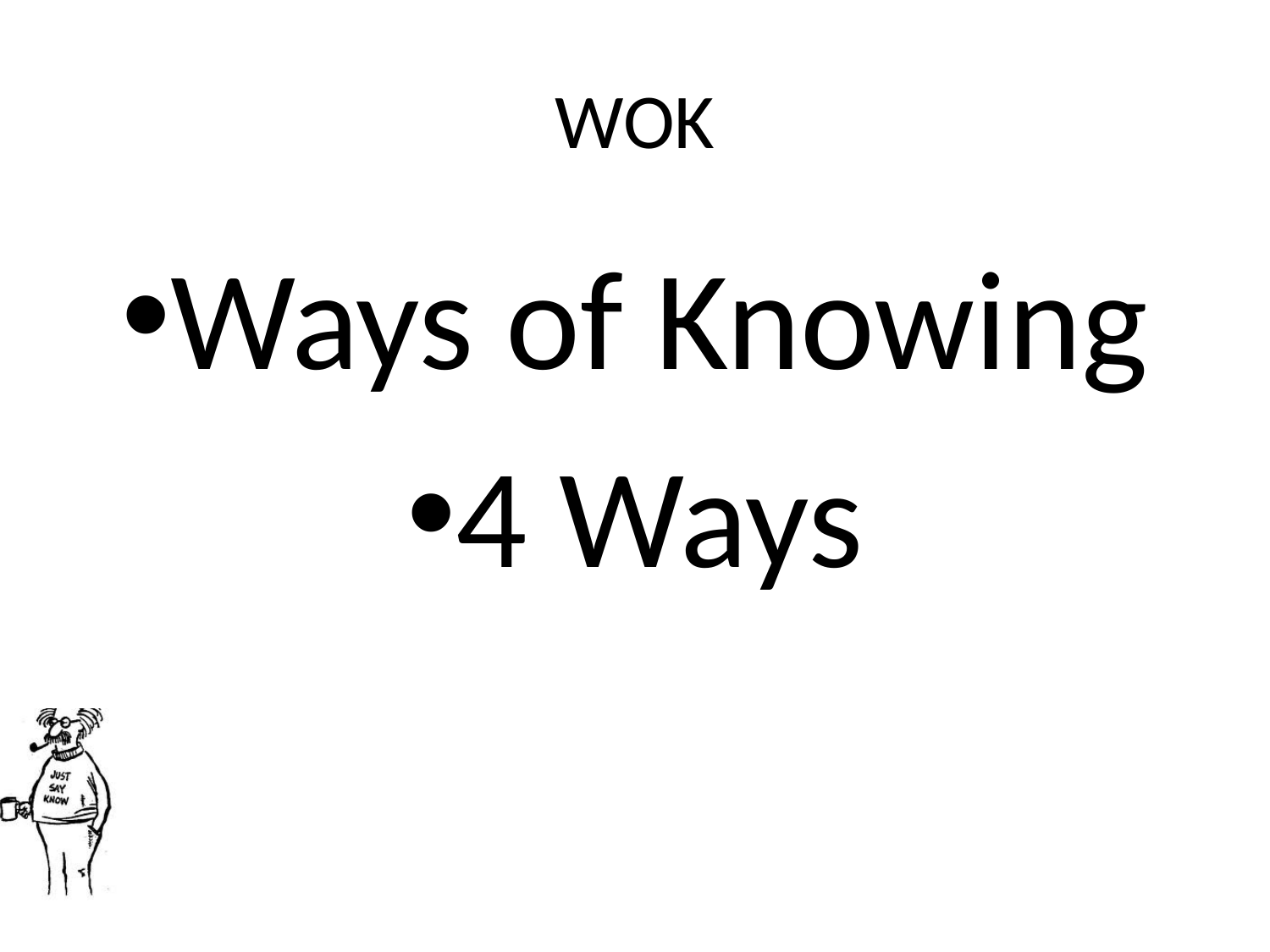

# WOK
Ways of Knowing
4 Ways